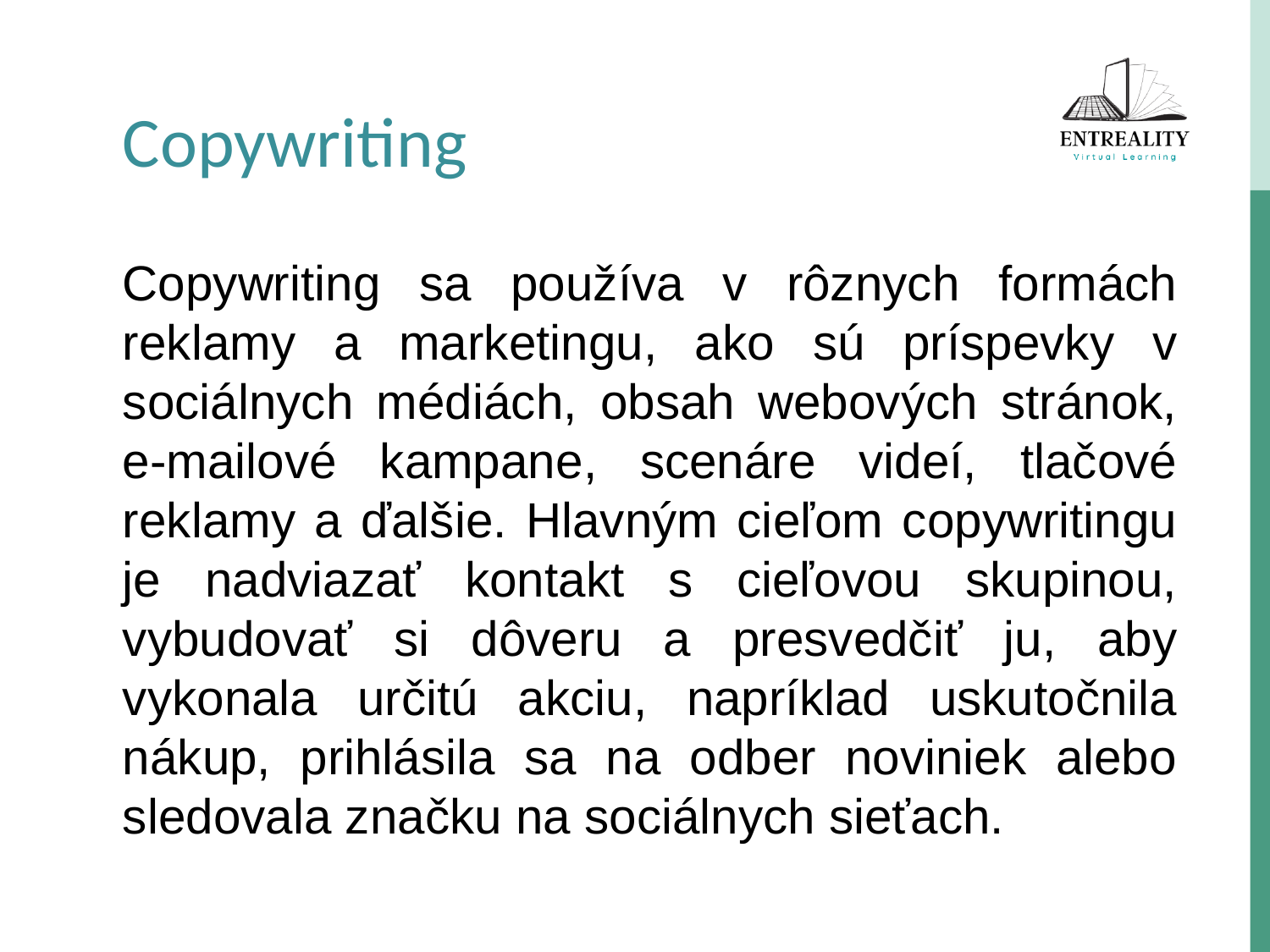

Copywriting
Copywriting sa používa v rôznych formách reklamy a marketingu, ako sú príspevky v sociálnych médiách, obsah webových stránok, e-mailové kampane, scenáre videí, tlačové reklamy a ďalšie. Hlavným cieľom copywritingu je nadviazať kontakt s cieľovou skupinou, vybudovať si dôveru a presvedčiť ju, aby vykonala určitú akciu, napríklad uskutočnila nákup, prihlásila sa na odber noviniek alebo sledovala značku na sociálnych sieťach.